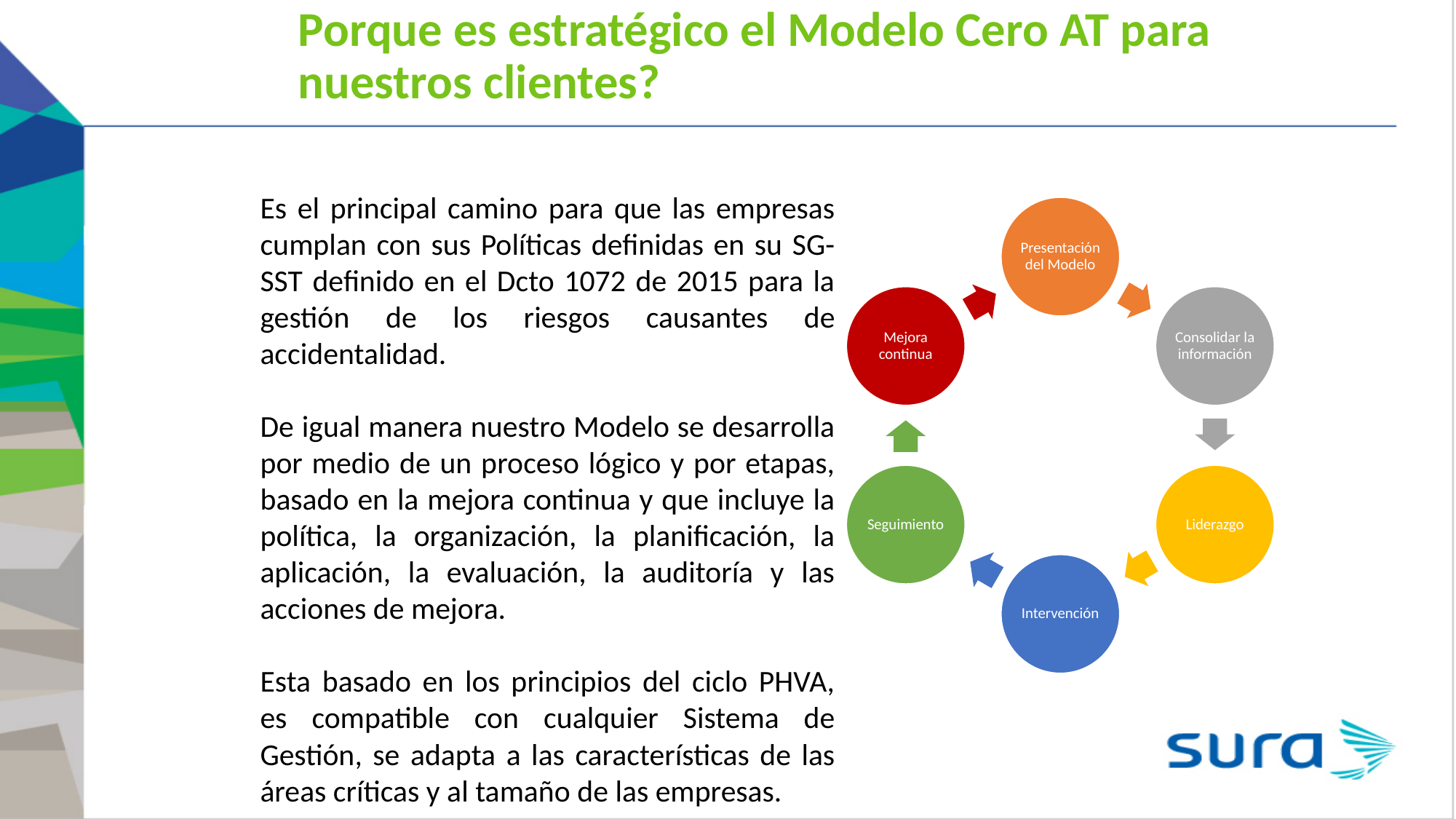

# Porque es estratégico el Modelo Cero AT para nuestros clientes?
Es el principal camino para que las empresas cumplan con sus Políticas definidas en su SG-SST definido en el Dcto 1072 de 2015 para la gestión de los riesgos causantes de accidentalidad.

De igual manera nuestro Modelo se desarrolla por medio de un proceso lógico y por etapas, basado en la mejora continua y que incluye la política, la organización, la planificación, la aplicación, la evaluación, la auditoría y las acciones de mejora.

Esta basado en los principios del ciclo PHVA, es compatible con cualquier Sistema de Gestión, se adapta a las características de las áreas críticas y al tamaño de las empresas.

Presentación del Modelo

Consolidar la información

Liderazgo

Intervención

Seguimiento

Mejora continua